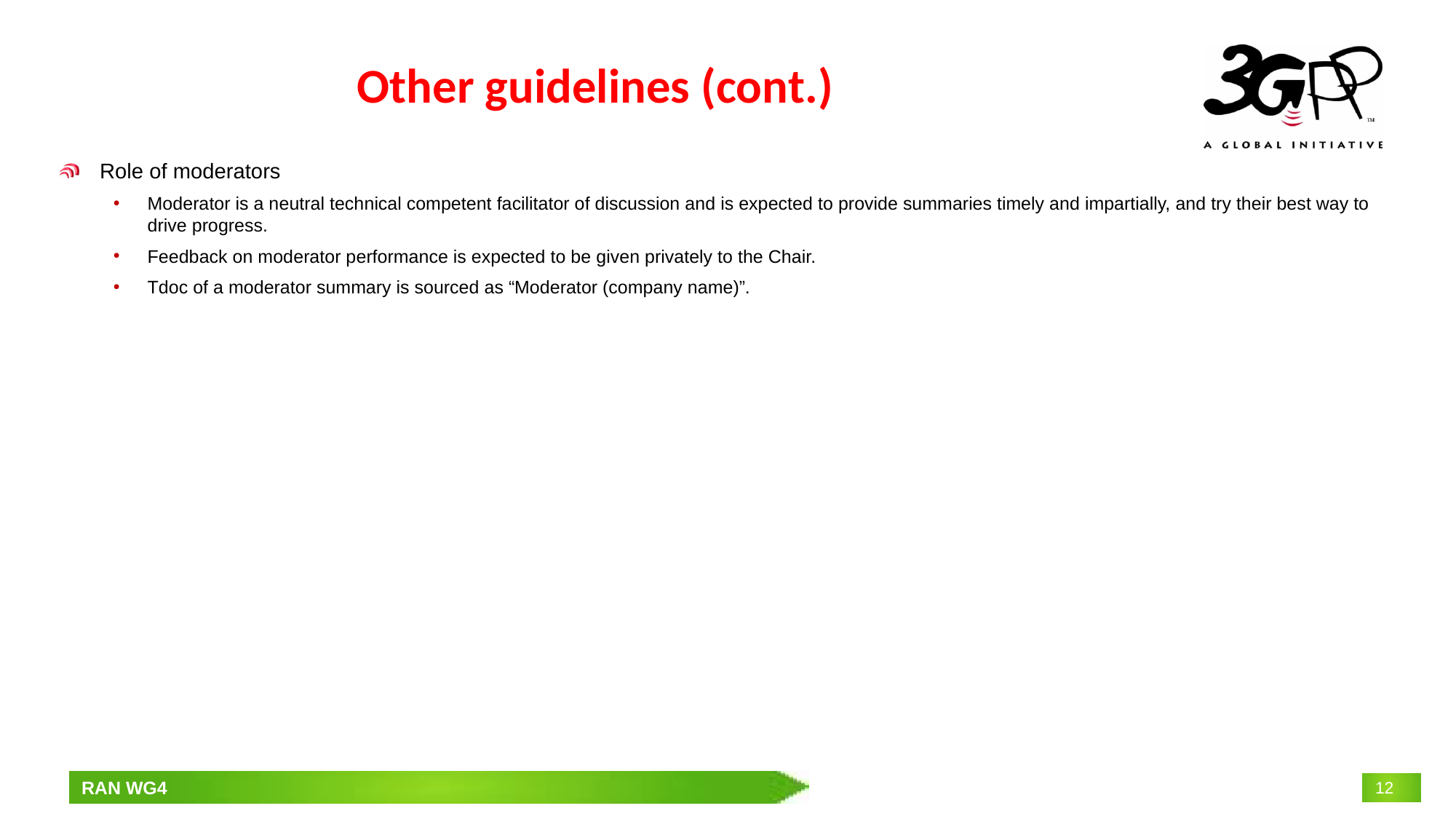

# Other guidelines (cont.)
Role of moderators
Moderator is a neutral technical competent facilitator of discussion and is expected to provide summaries timely and impartially, and try their best way to drive progress.
Feedback on moderator performance is expected to be given privately to the Chair.
Tdoc of a moderator summary is sourced as “Moderator (company name)”.